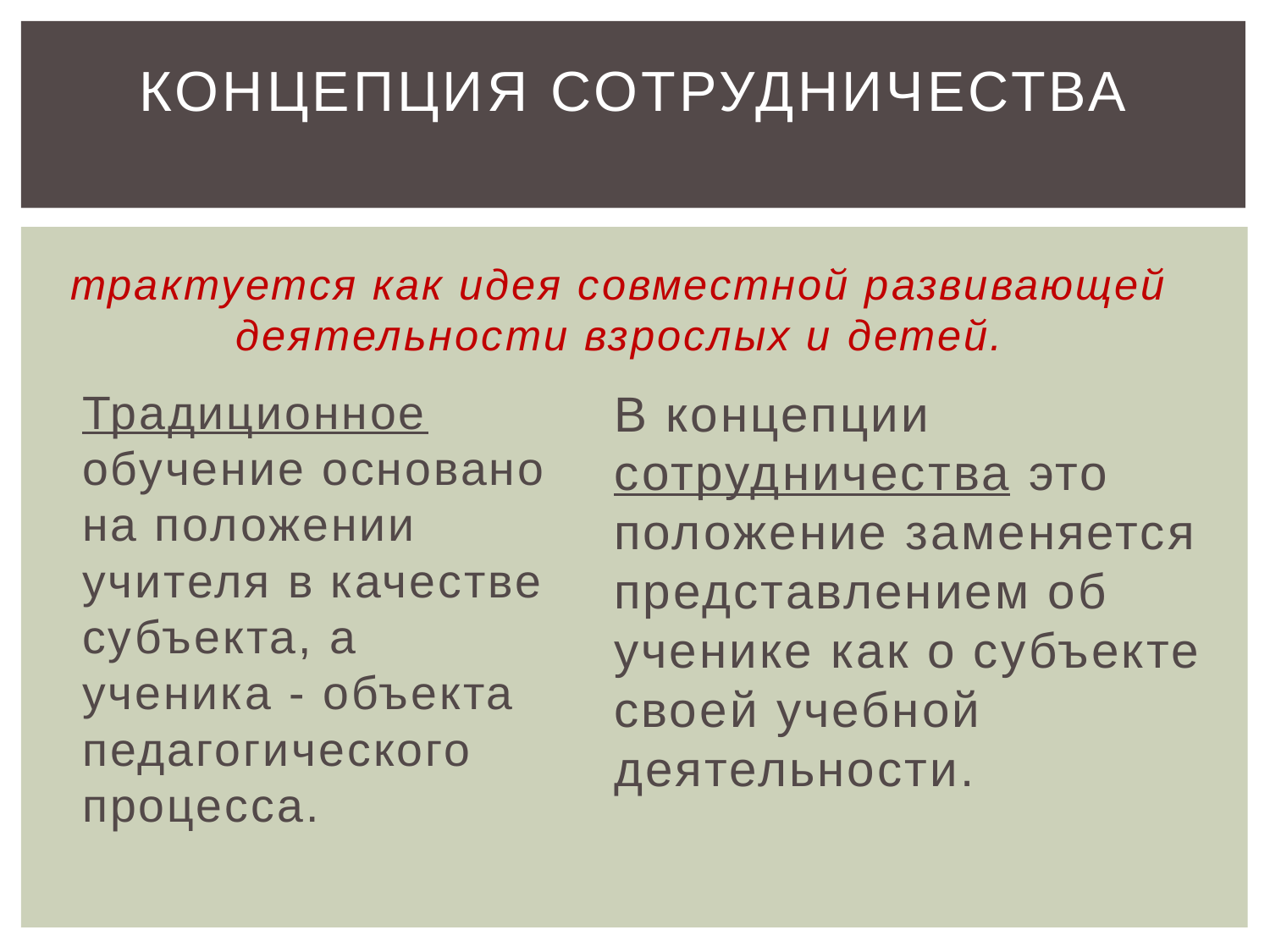

# Концепция сотрудничества
трактуется как идея совместной развивающей деятельности взрослых и детей.
Традиционное обучение основано на положении учителя в качестве субъекта, а ученика - объекта педагогического процесса.
В концепции сотрудничества это положение заменяется представлением об ученике как о субъекте своей учебной деятельности.